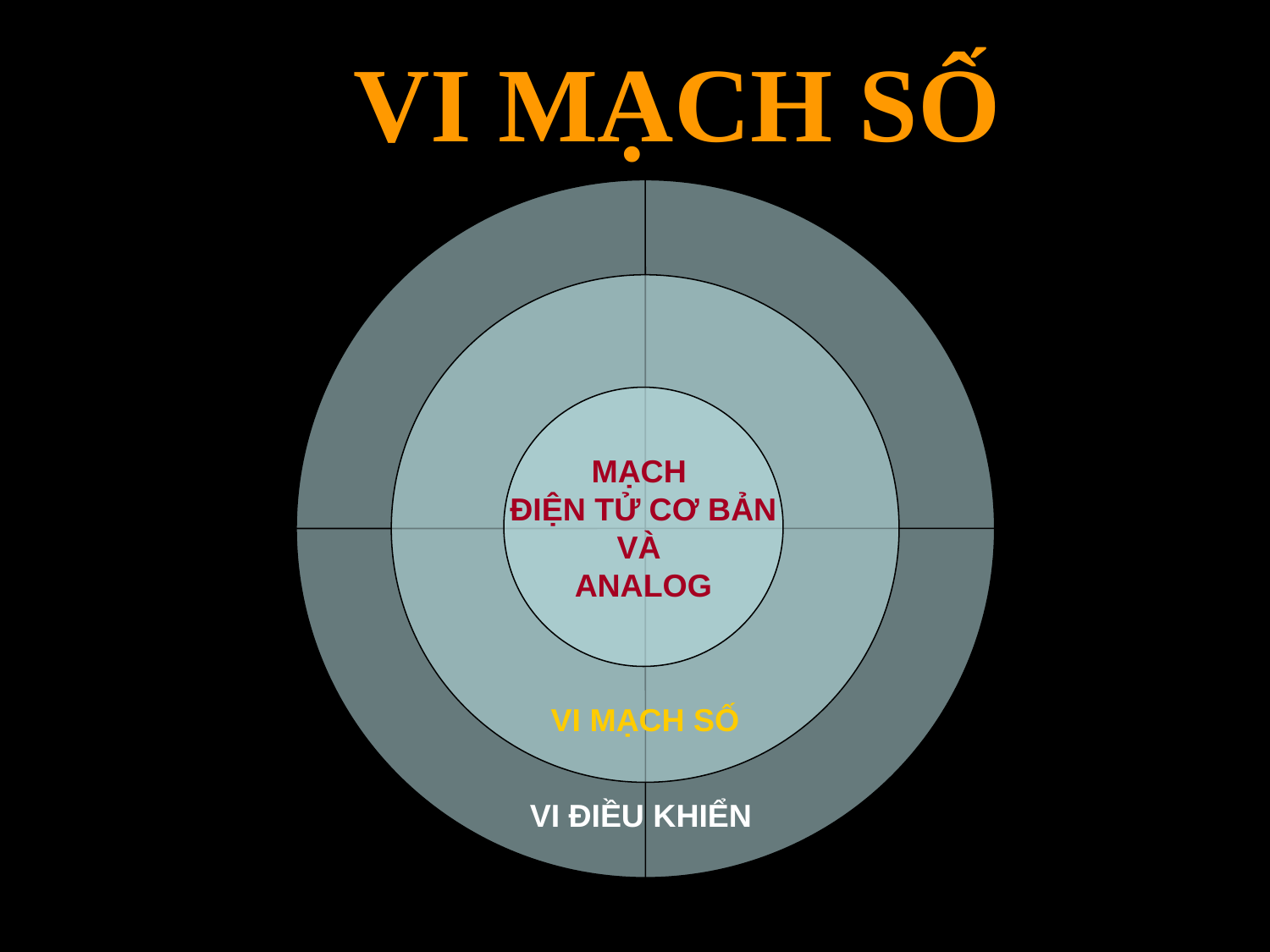

VI MẠCH SỐ

VI ĐIỀU KHIỂN

VI MẠCH SỐ
MẠCH
ĐIỆN TỬ CƠ BẢN
VÀ
ANALOG